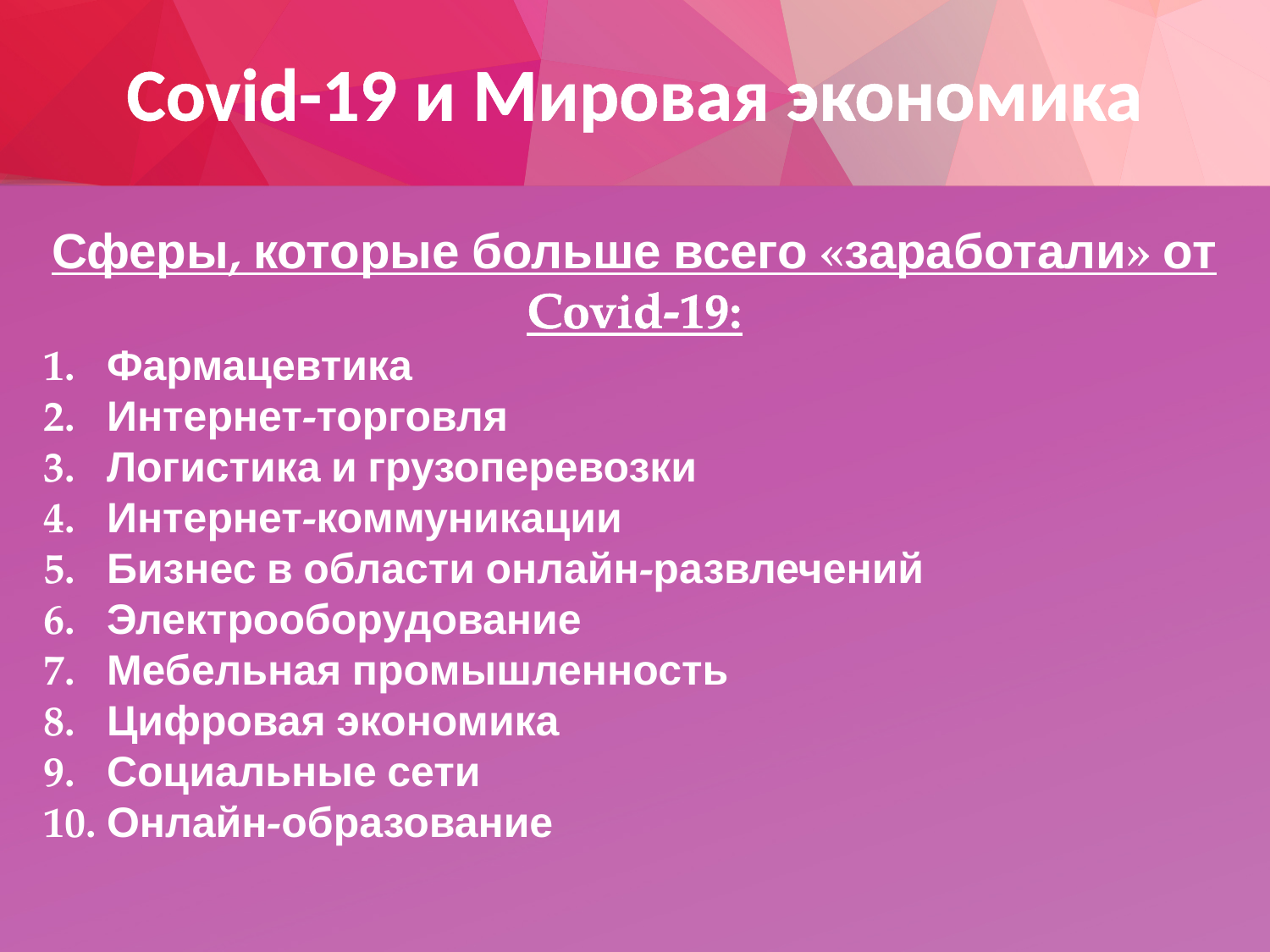

# Covid-19 и Мировая экономика
Сферы, которые больше всего «заработали» от Covid-19:
Фармацевтика
Интернет-торговля
Логистика и грузоперевозки
Интернет-коммуникации
Бизнес в области онлайн-развлечений
Электрооборудование
Мебельная промышленность
Цифровая экономика
Социальные сети
Онлайн-образование